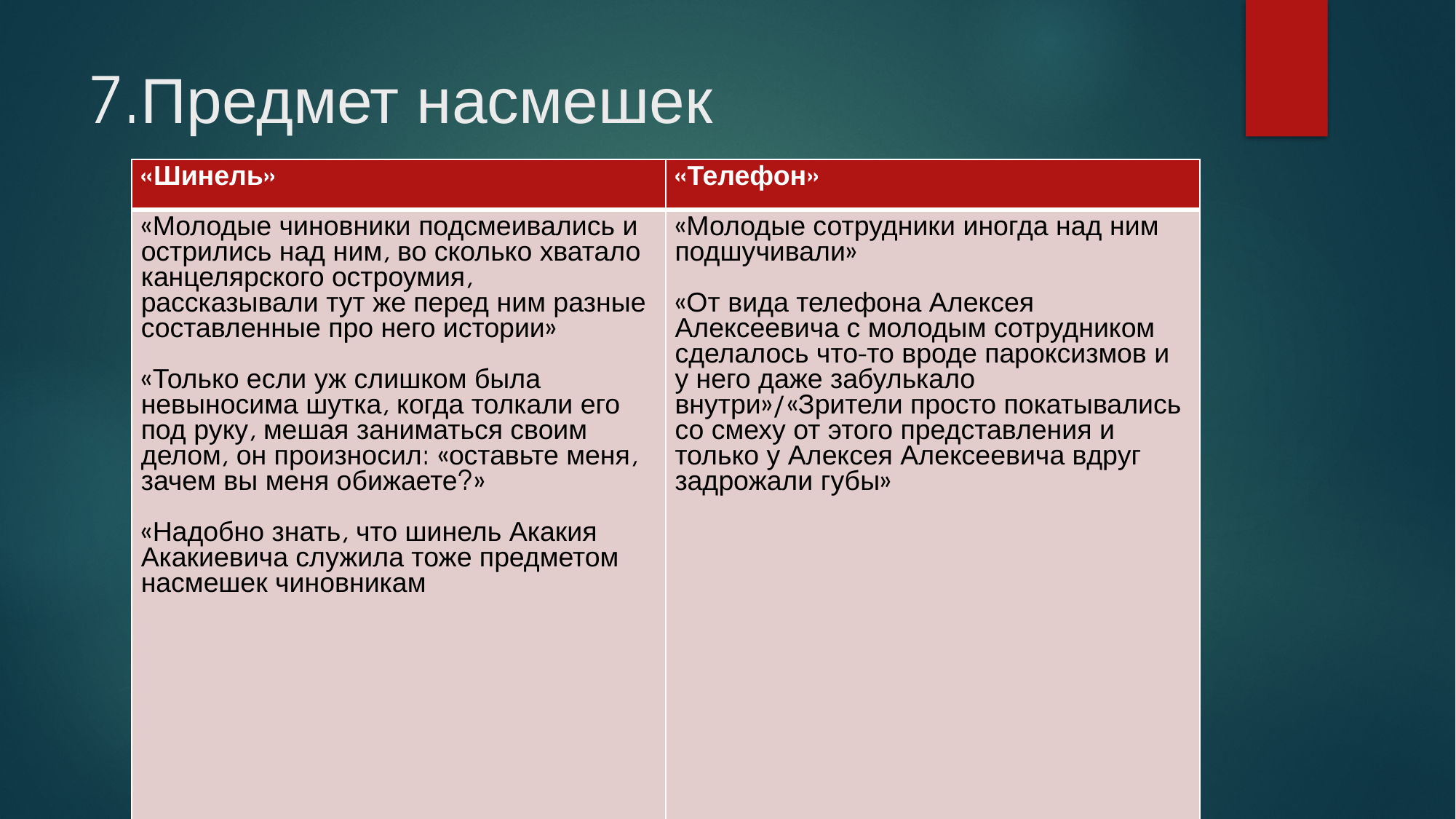

# 7.Предмет насмешек
| «Шинель» | «Телефон» |
| --- | --- |
| «Молодые чиновники подсмеивались и острились над ним, во сколько хватало канцелярского остроумия, рассказывали тут же перед ним разные составленные про него истории» «Только если уж слишком была невыносима шутка, когда толкали его под руку, мешая заниматься своим делом, он произносил: «оставьте меня, зачем вы меня обижаете?» «Надобно знать, что шинель Акакия Акакиевича служила тоже предметом насмешек чиновникам | «Молодые сотрудники иногда над ним подшучивали» «От вида телефона Алексея Алексеевича с молодым сотрудником сделалось что-то вроде пароксизмов и у него даже забулькало внутри»/«Зрители просто покатывались со смеху от этого представления и только у Алексея Алексеевича вдруг задрожали губы» |